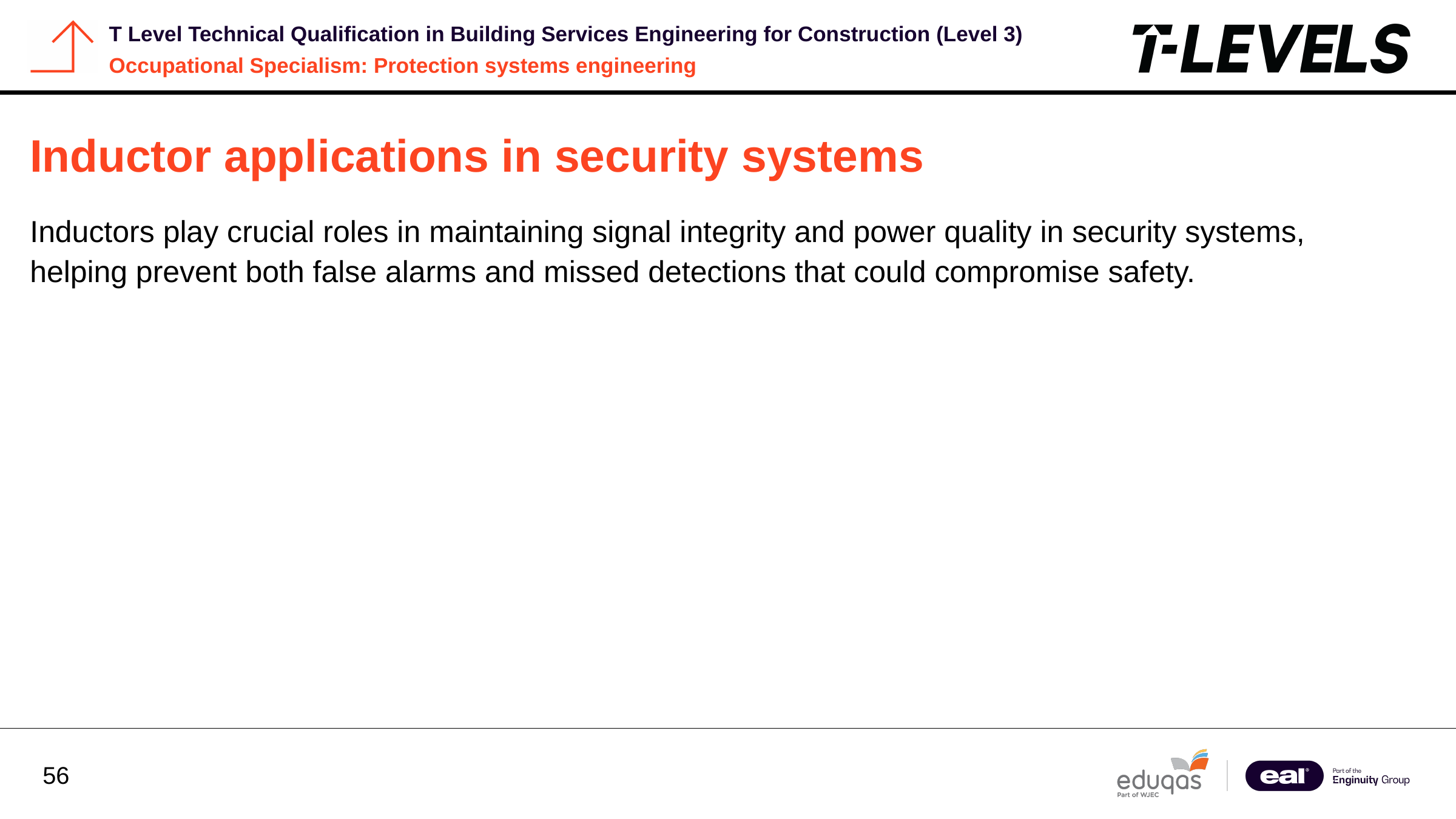

Inductor applications in security systems
Inductors play crucial roles in maintaining signal integrity and power quality in security systems, helping prevent both false alarms and missed detections that could compromise safety.